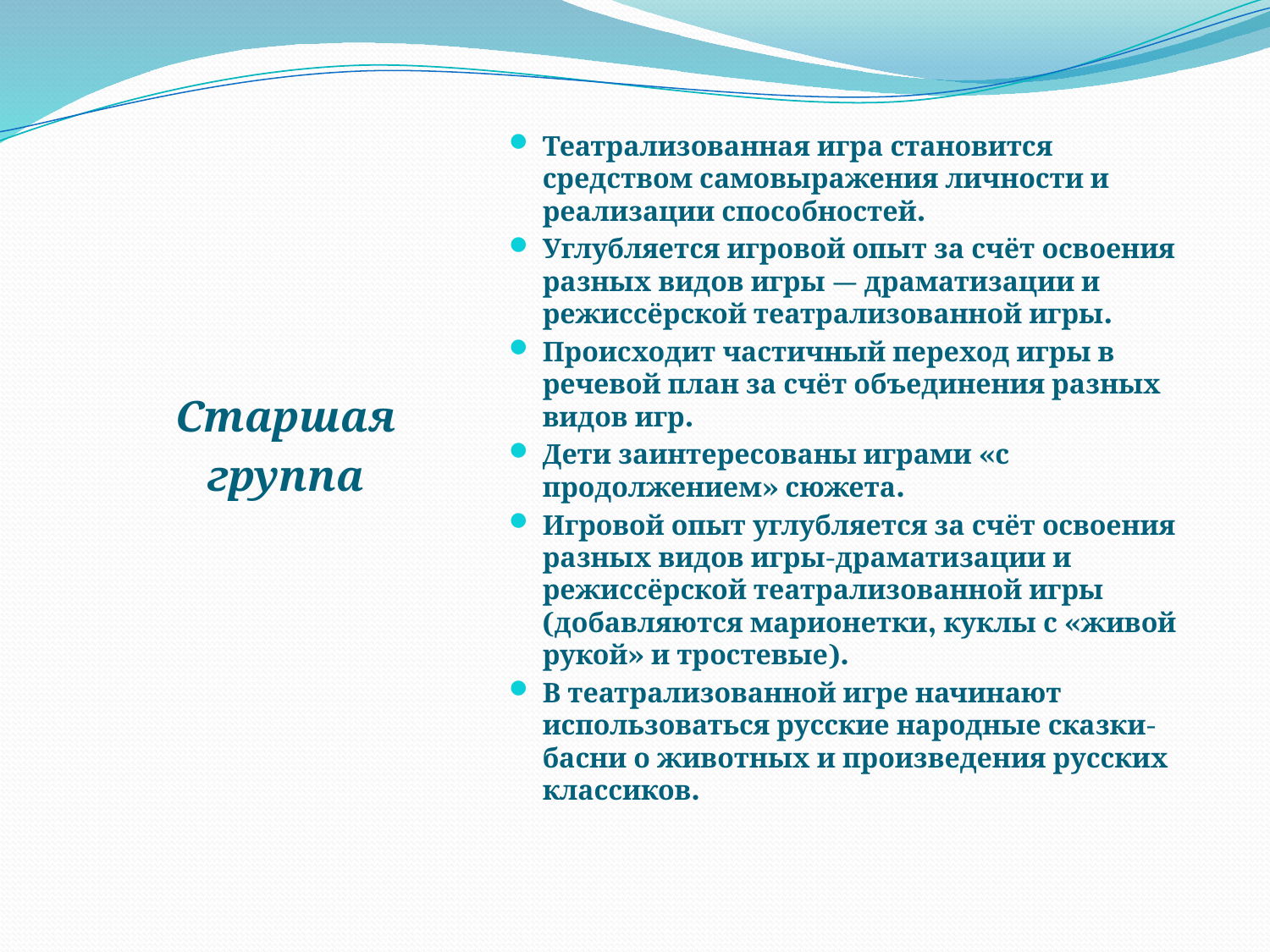

Старшая
группа
#
Театрализованная игра становится средством самовыражения личности и реализации способностей.
Углубляется игровой опыт за счёт освоения разных видов игры — драматизации и режиссёрской театрализованной игры.
Происходит частичный переход игры в речевой план за счёт объединения разных видов игр.
Дети заинтересованы играми «с продолжением» сюжета.
Игровой опыт углубляется за счёт освоения разных видов игры-драматизации и режиссёрской театрализованной игры (добавляются марионетки, куклы с «живой рукой» и тростевые).
В театрализованной игре начинают использоваться русские народные сказки-басни о животных и произведения русских классиков.